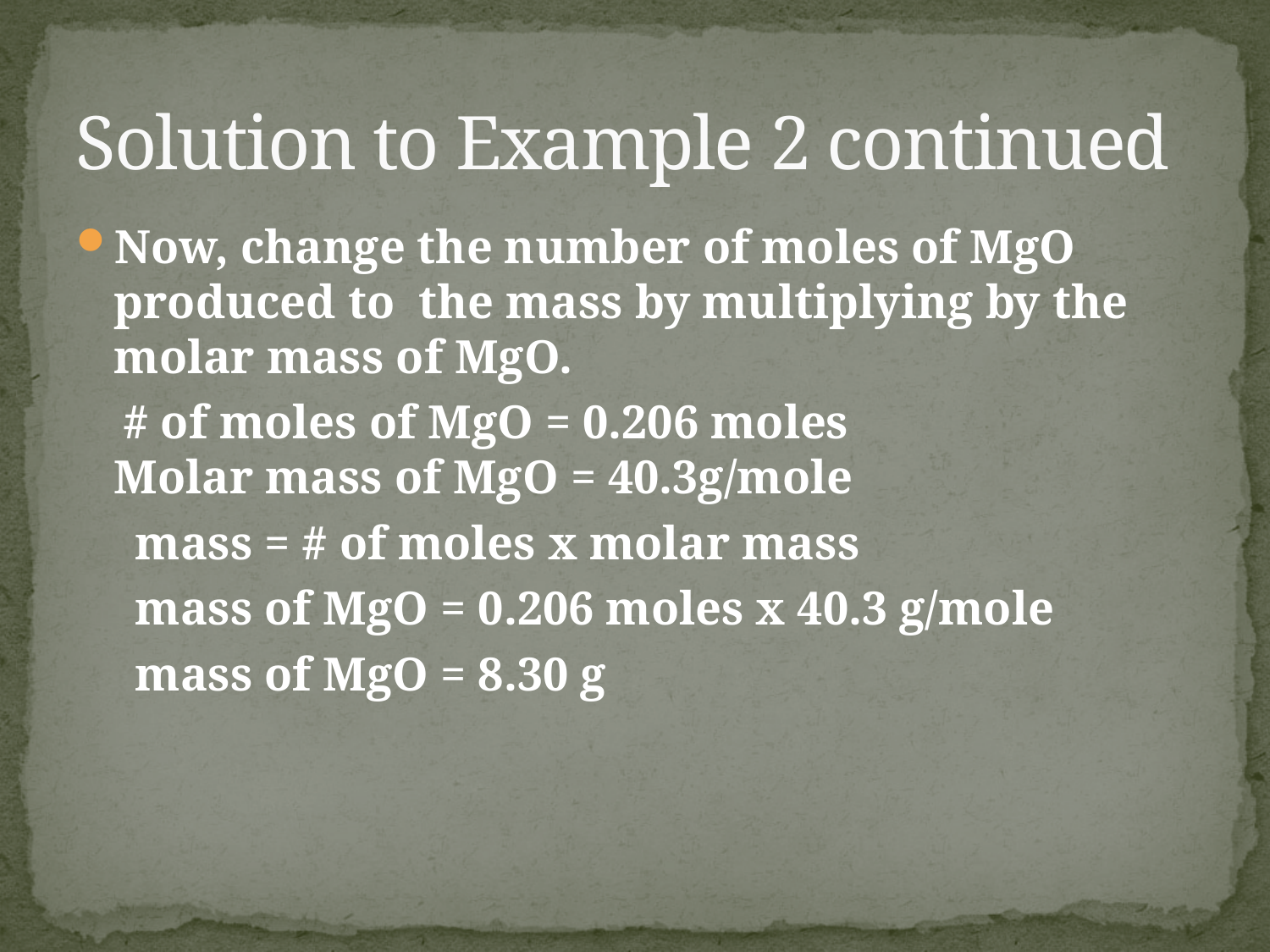

# Solution to Example 2 continued
Now, change the number of moles of MgO produced to  the mass by multiplying by the molar mass of MgO.
    # of moles of MgO = 0.206 moles
Molar mass of MgO = 40.3g/mole
     mass = # of moles x molar mass
     mass of MgO = 0.206 moles x 40.3 g/mole
     mass of MgO = 8.30 g